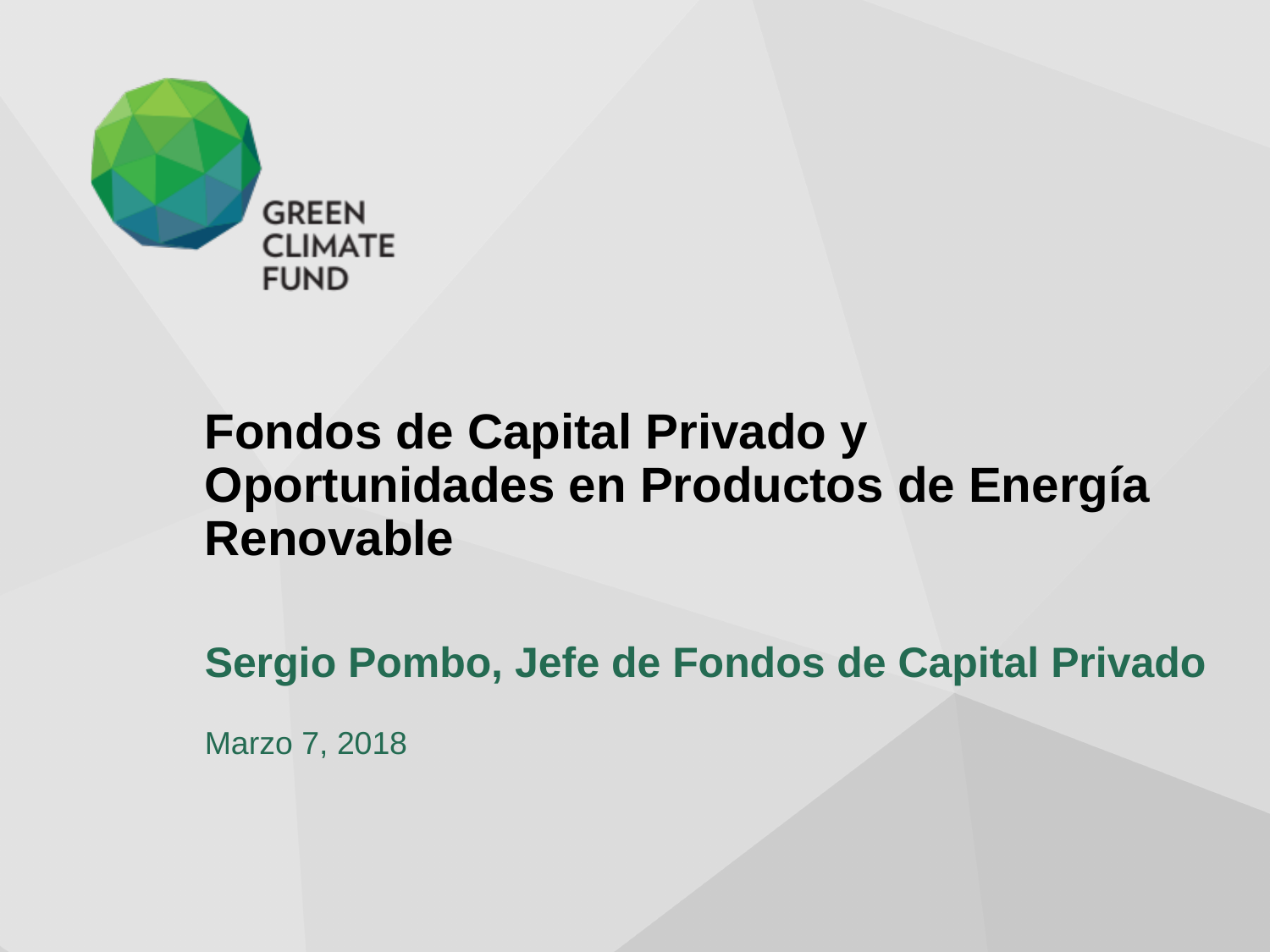

# Fondos de Capital Privado y Oportunidades en Productos de Energía Renovable
Sergio Pombo, Jefe de Fondos de Capital Privado
Marzo 7, 2018